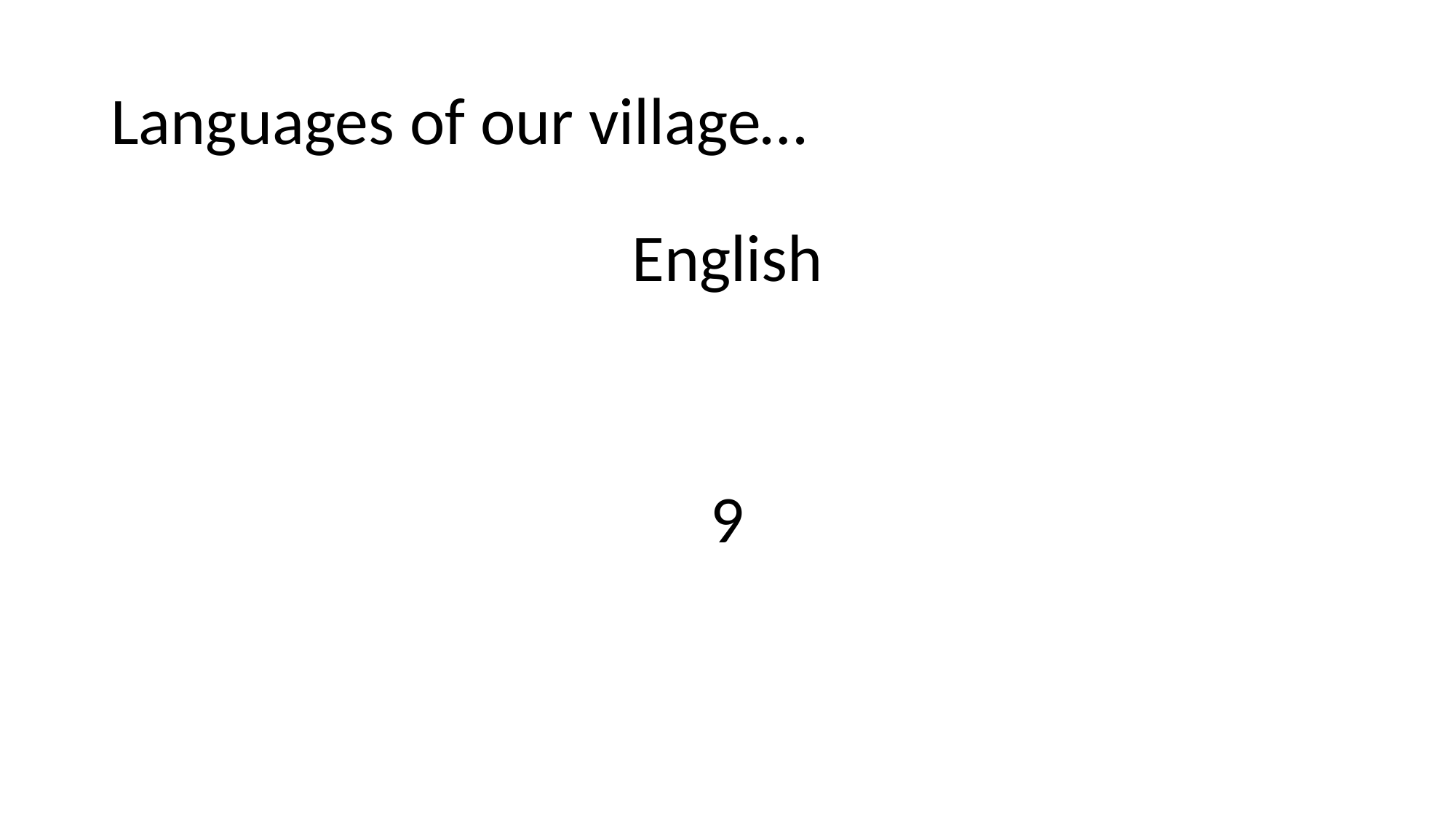

# Languages of our village…
English

9